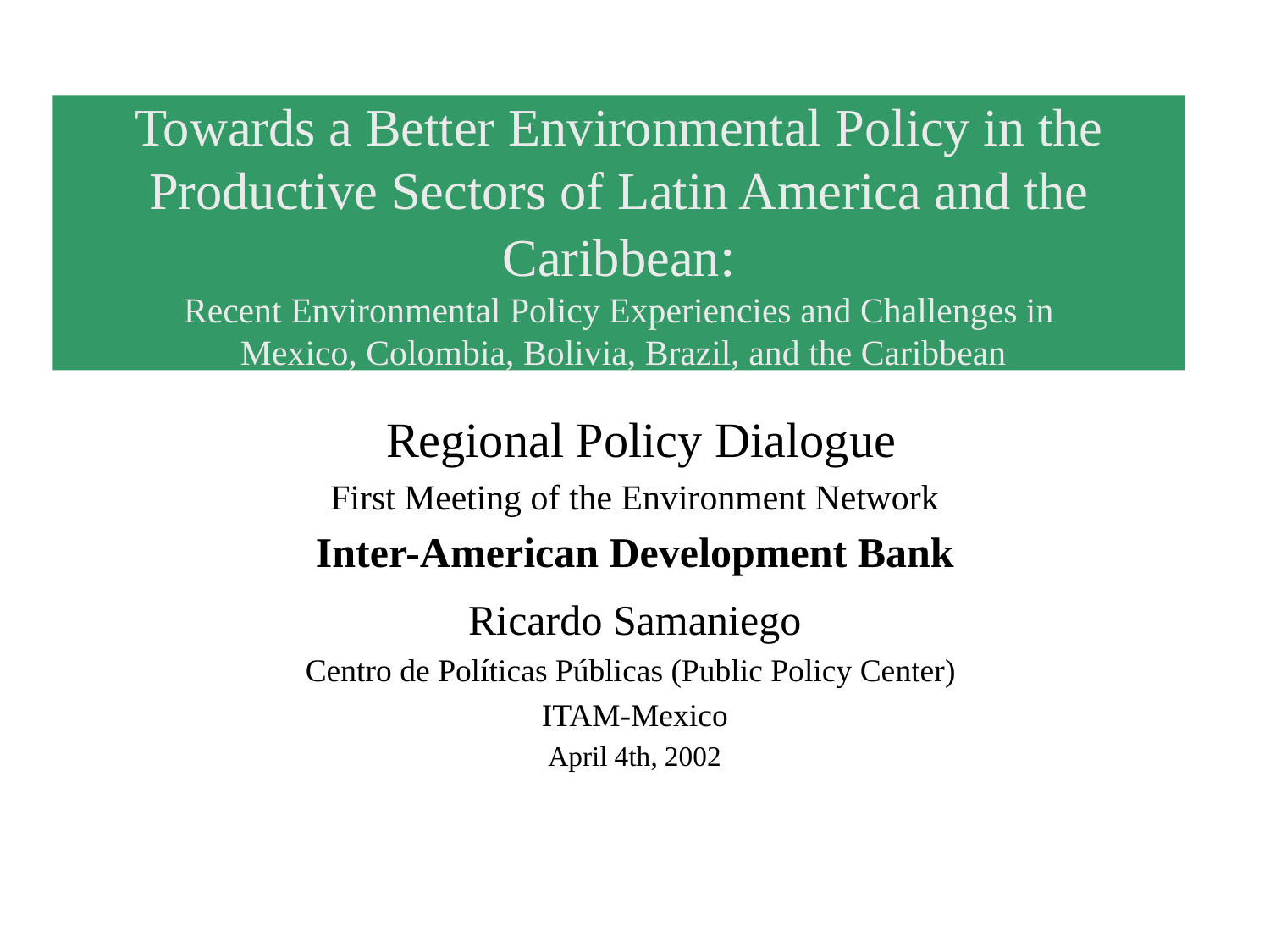

# Towards a Better Environmental Policy in the Productive Sectors of Latin America and the Caribbean: Recent Environmental Policy Experiencies and Challenges in Mexico, Colombia, Bolivia, Brazil, and the Caribbean
 Regional Policy Dialogue
First Meeting of the Environment Network
Inter-American Development Bank
Ricardo Samaniego
Centro de Políticas Públicas (Public Policy Center)
ITAM-Mexico
April 4th, 2002